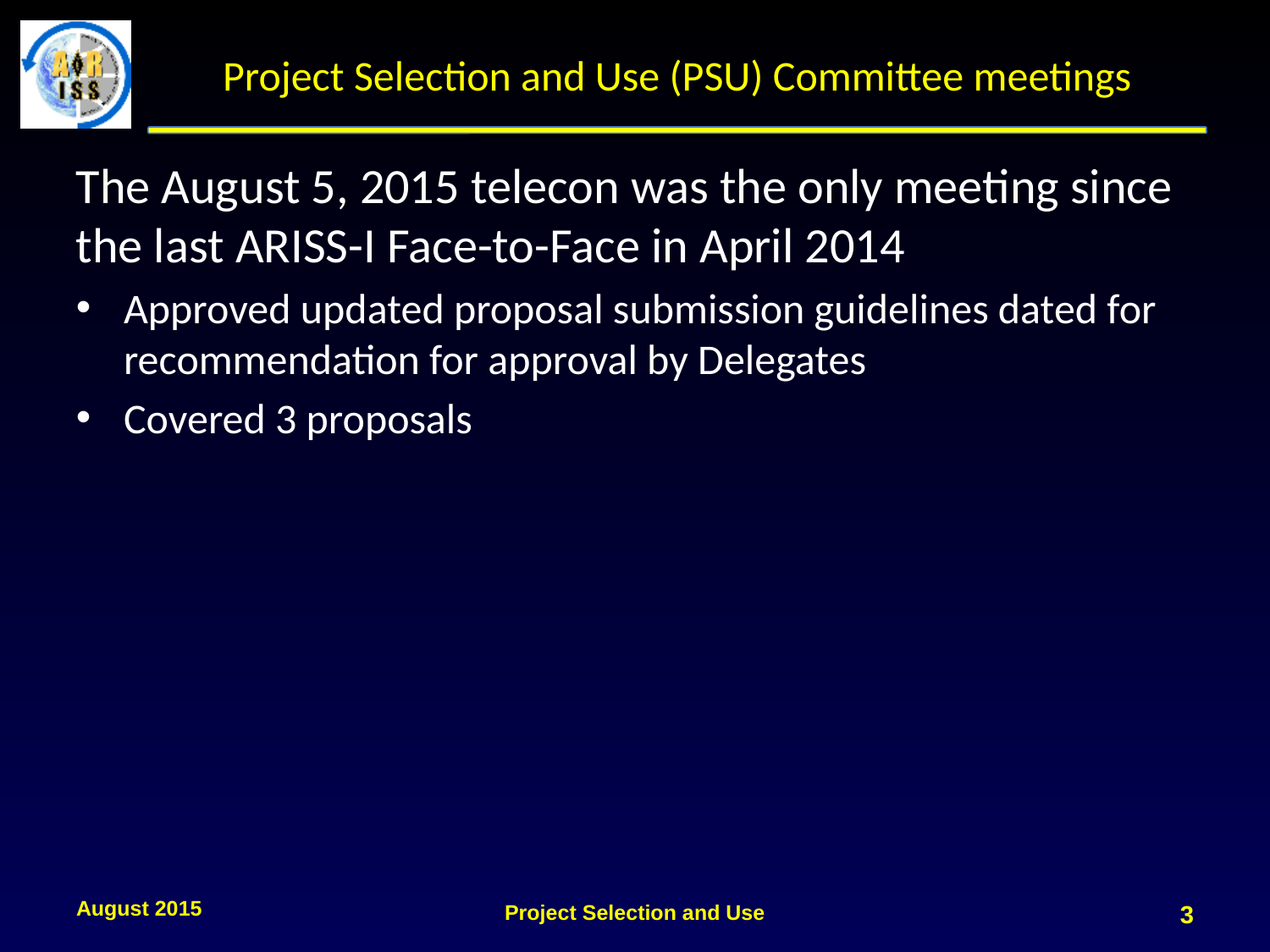

# Project Selection and Use (PSU) Committee meetings
The August 5, 2015 telecon was the only meeting since the last ARISS-I Face-to-Face in April 2014
Approved updated proposal submission guidelines dated for recommendation for approval by Delegates
Covered 3 proposals
August 2015
Project Selection and Use
3